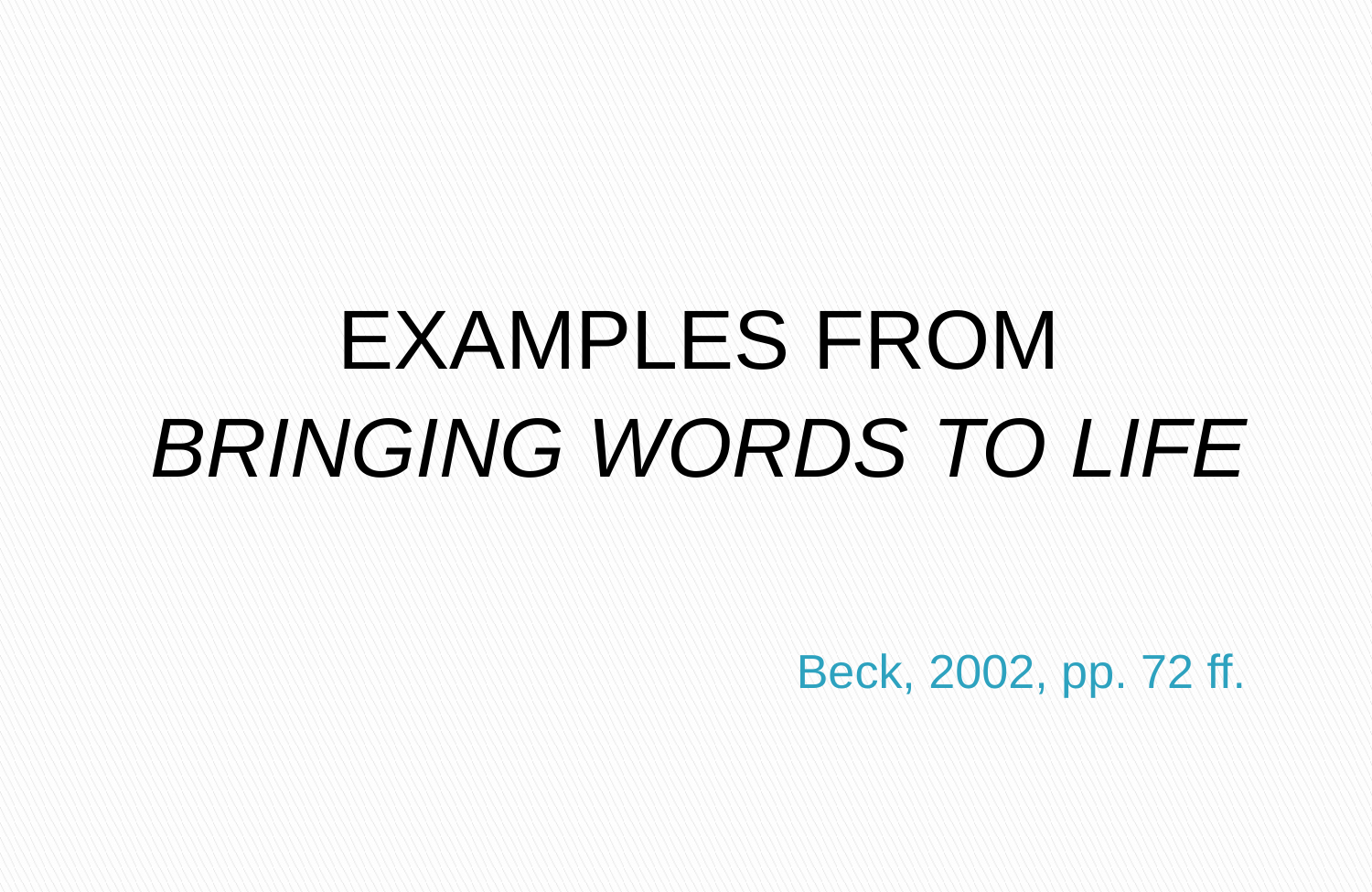

EXAMPLES FROM
BRINGING WORDS TO LIFE
# Beck, 2002, pp. 72 ff.